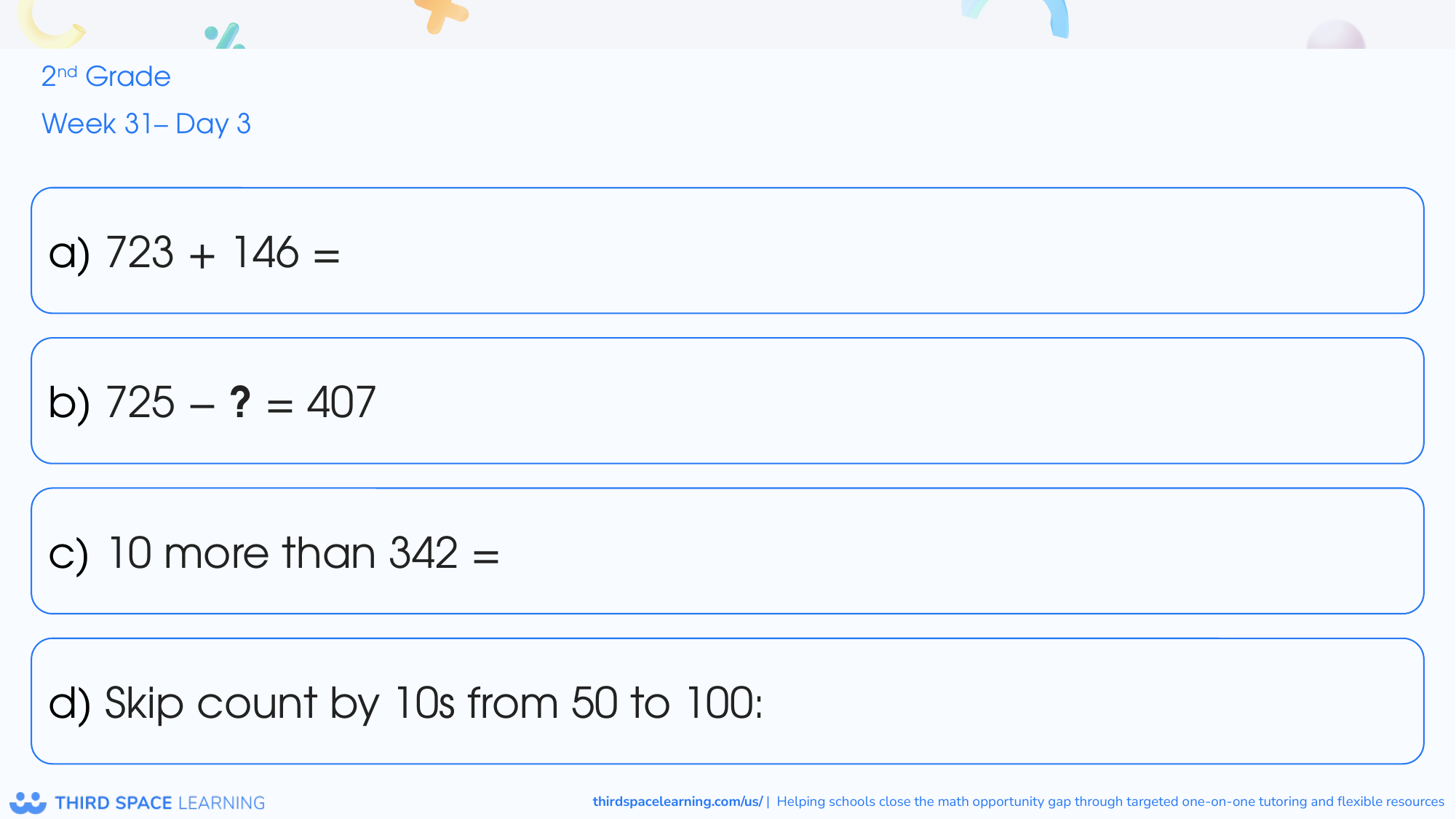

2nd Grade
Week 31– Day 3
723 + 146 =
725 − ? = 407
10 more than 342 =
Skip count by 10s from 50 to 100: